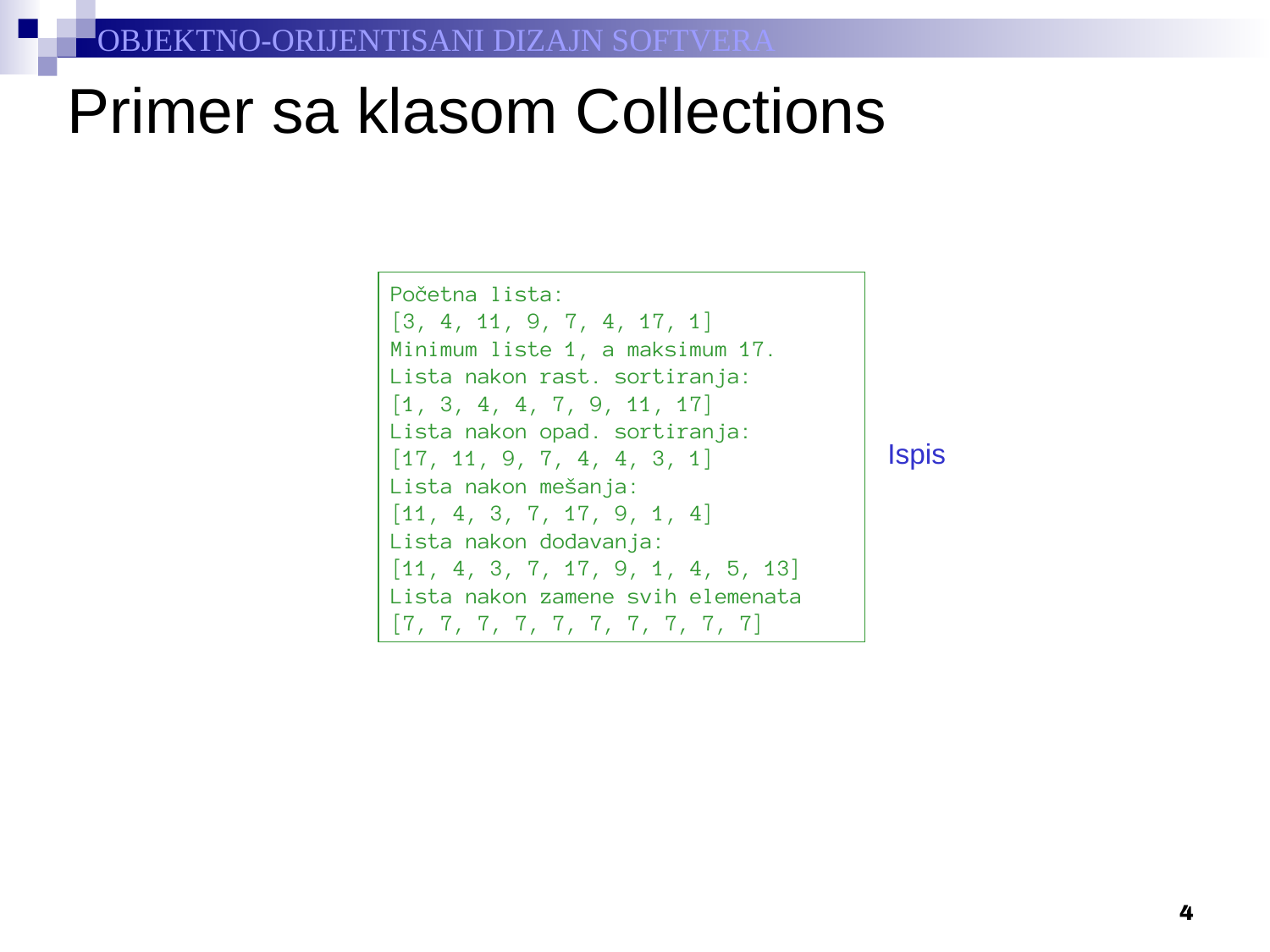

# Primer sa klasom Collections
Početna lista:
[3, 4, 11, 9, 7, 4, 17, 1]
Minimum liste 1, a maksimum 17.
Lista nakon rast. sortiranja:
[1, 3, 4, 4, 7, 9, 11, 17]
Lista nakon opad. sortiranja:
[17, 11, 9, 7, 4, 4, 3, 1]
Lista nakon mešanja:
[11, 4, 3, 7, 17, 9, 1, 4]
Lista nakon dodavanja:
[11, 4, 3, 7, 17, 9, 1, 4, 5, 13]
Lista nakon zamene svih elemenata
[7, 7, 7, 7, 7, 7, 7, 7, 7, 7]
Ispis
4